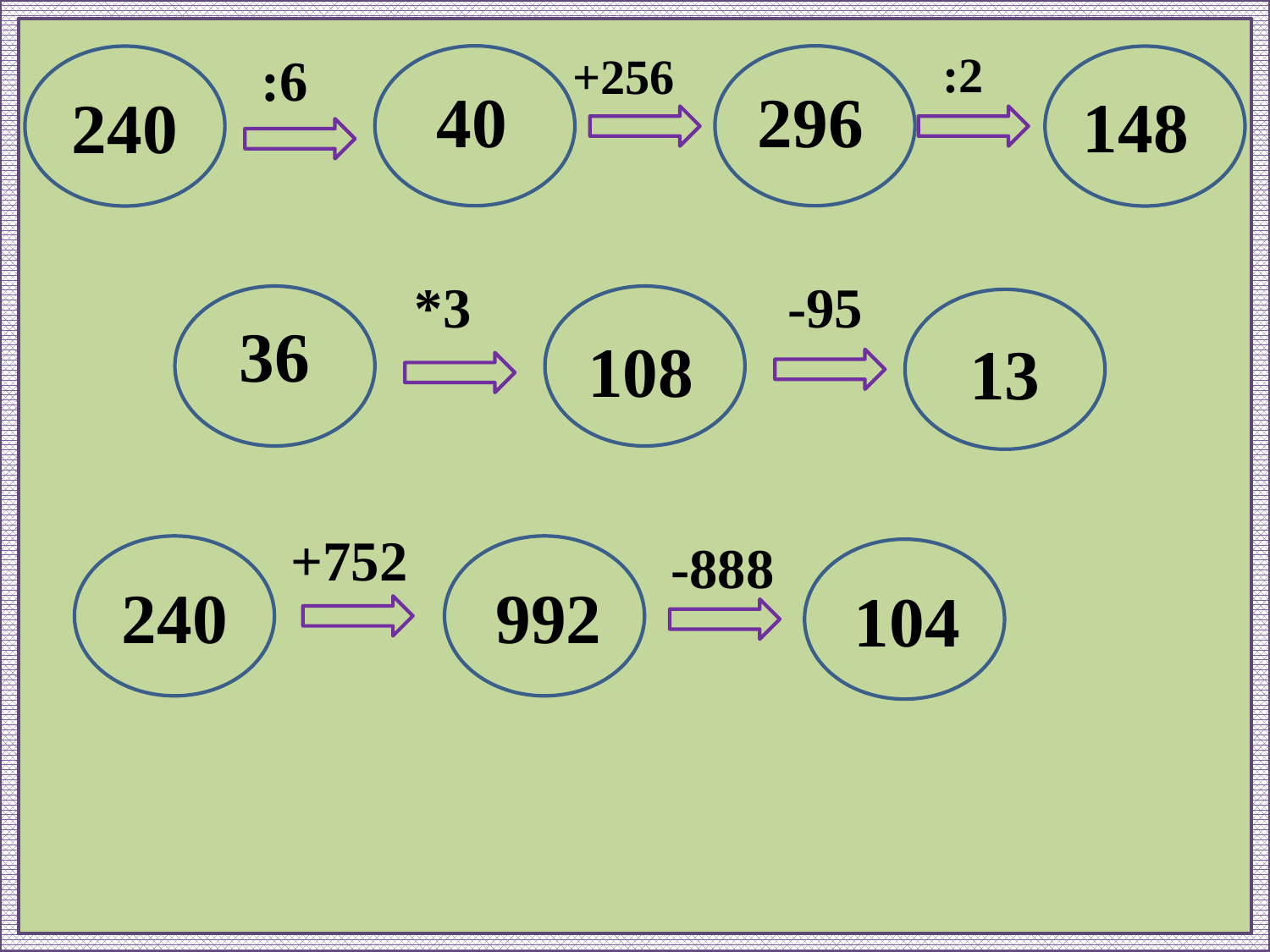

:2
:6
+256

40
296
148
240

-95
*3

36
108
13

+752
-888

240
992
104